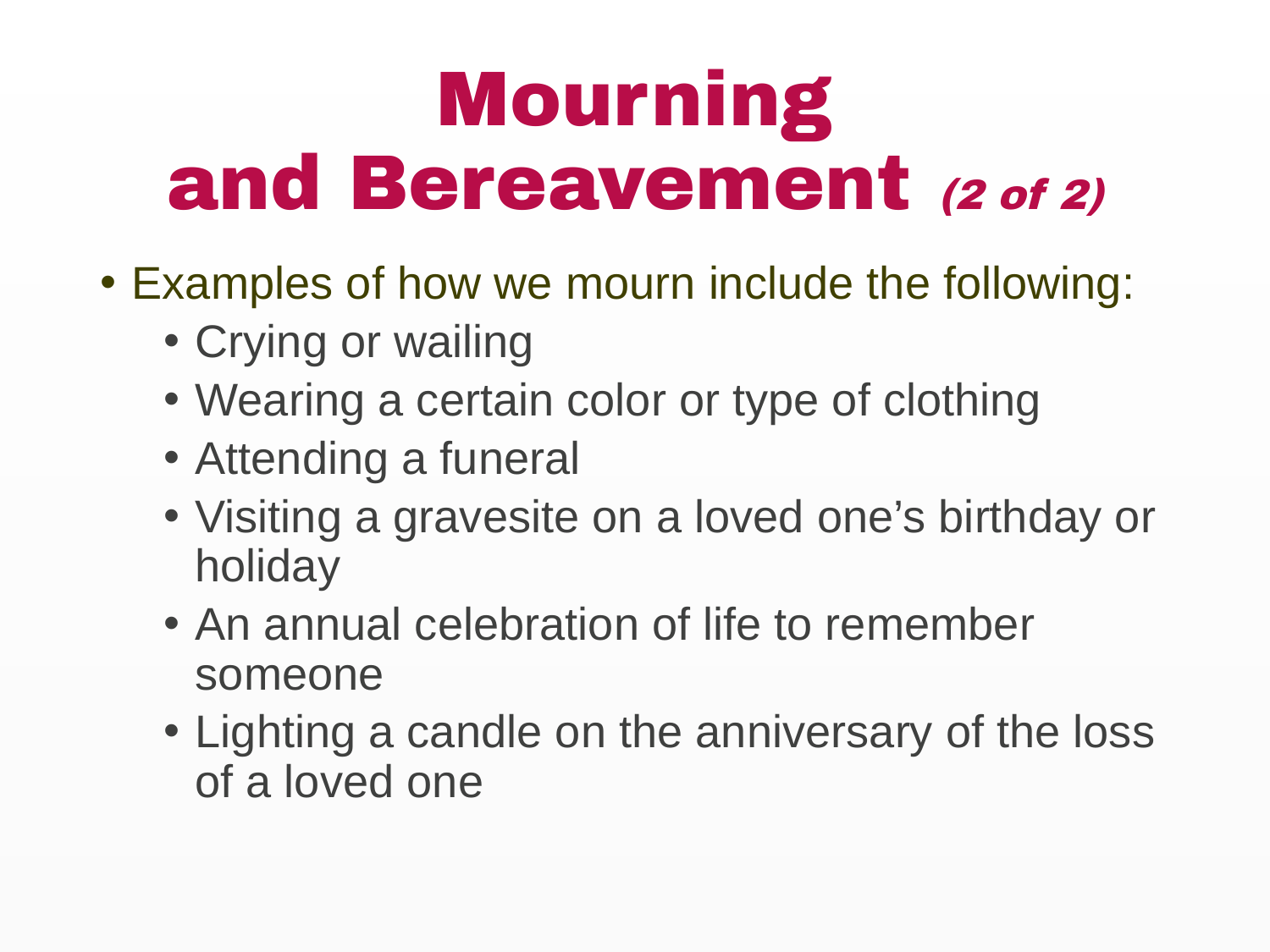

# Mourning and Bereavement (2 of 2)
Examples of how we mourn include the following:
Crying or wailing
Wearing a certain color or type of clothing
Attending a funeral
Visiting a gravesite on a loved one’s birthday or holiday
An annual celebration of life to remember someone
Lighting a candle on the anniversary of the loss of a loved one